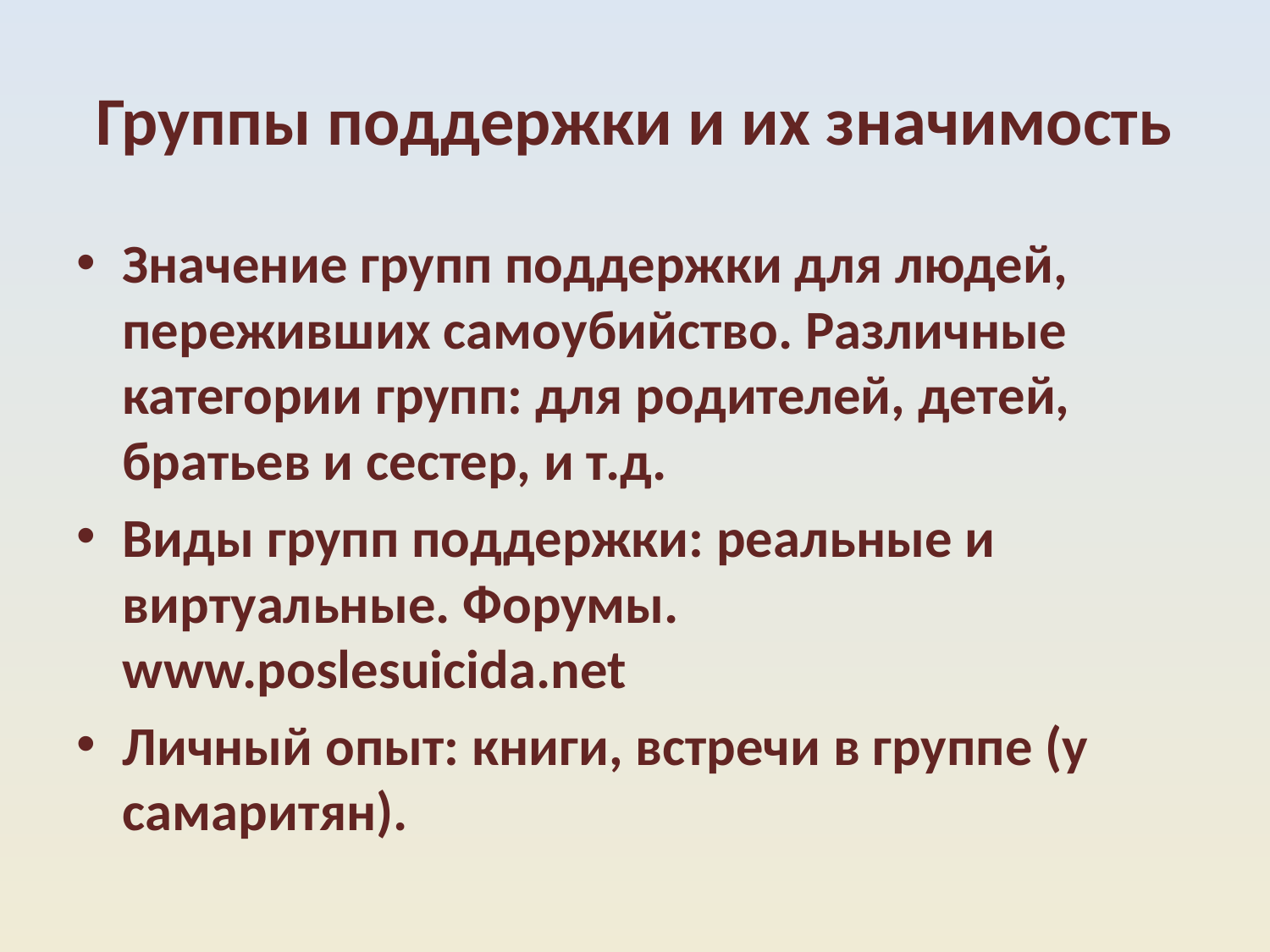

# Группы поддержки и их значимость
Значение групп поддержки для людей, переживших самоубийство. Различные категории групп: для родителей, детей, братьев и сестер, и т.д.
Виды групп поддержки: реальные и виртуальные. Форумы. www.poslesuicida.net
Личный опыт: книги, встречи в группе (у самаритян).